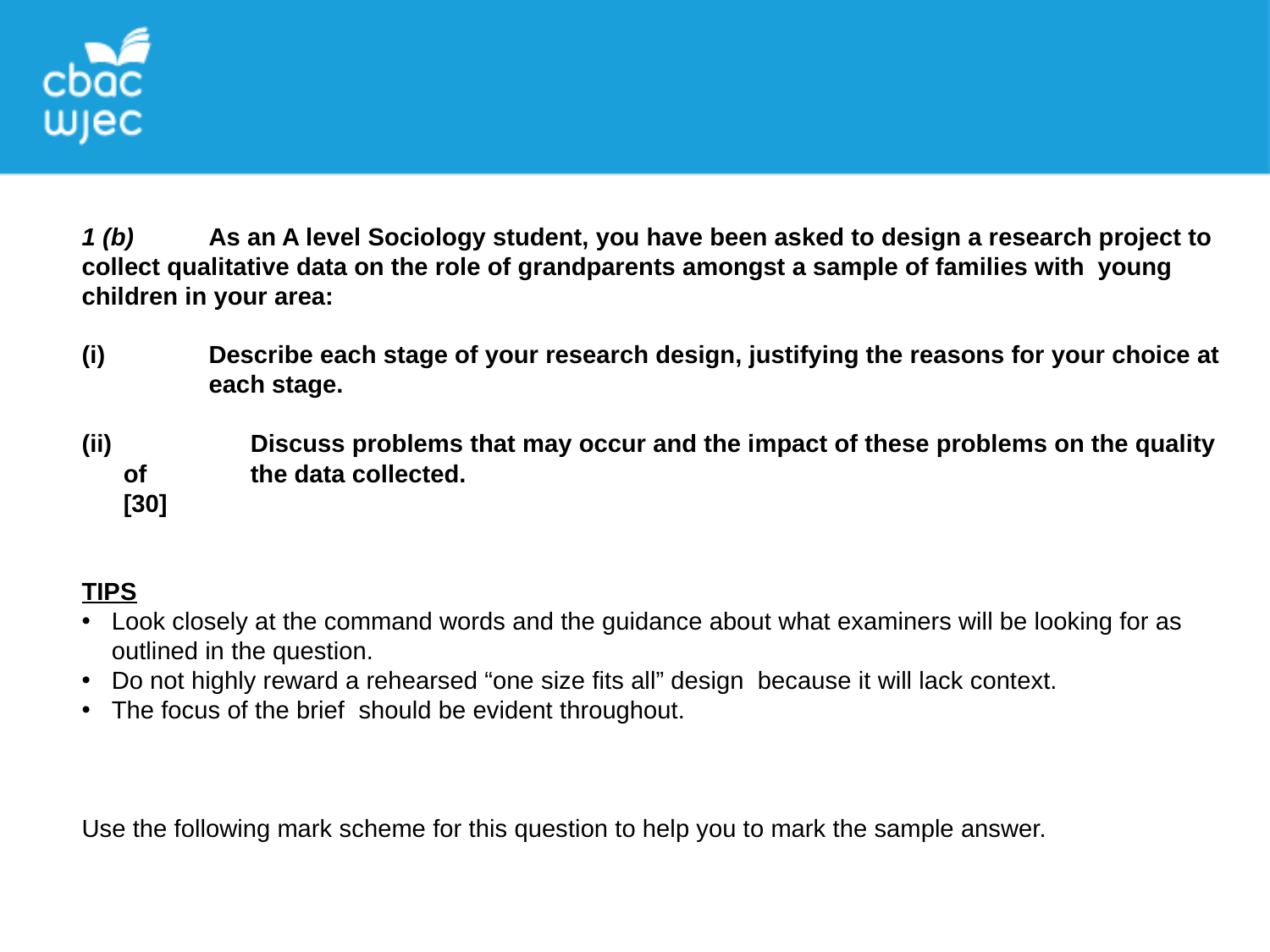

1 (b)	As an A level Sociology student, you have been asked to design a research project to 	collect qualitative data on the role of grandparents amongst a sample of families with 	young children in your area:

(i)	Describe each stage of your research design, justifying the reasons for your choice at 	each stage.

  	Discuss problems that may occur and the impact of these problems on the quality of 	the data collected.						            [30]

TIPS
Look closely at the command words and the guidance about what examiners will be looking for as outlined in the question.
Do not highly reward a rehearsed “one size fits all” design  because it will lack context.
The focus of the brief  should be evident throughout.

Use the following mark scheme for this question to help you to mark the sample answer.